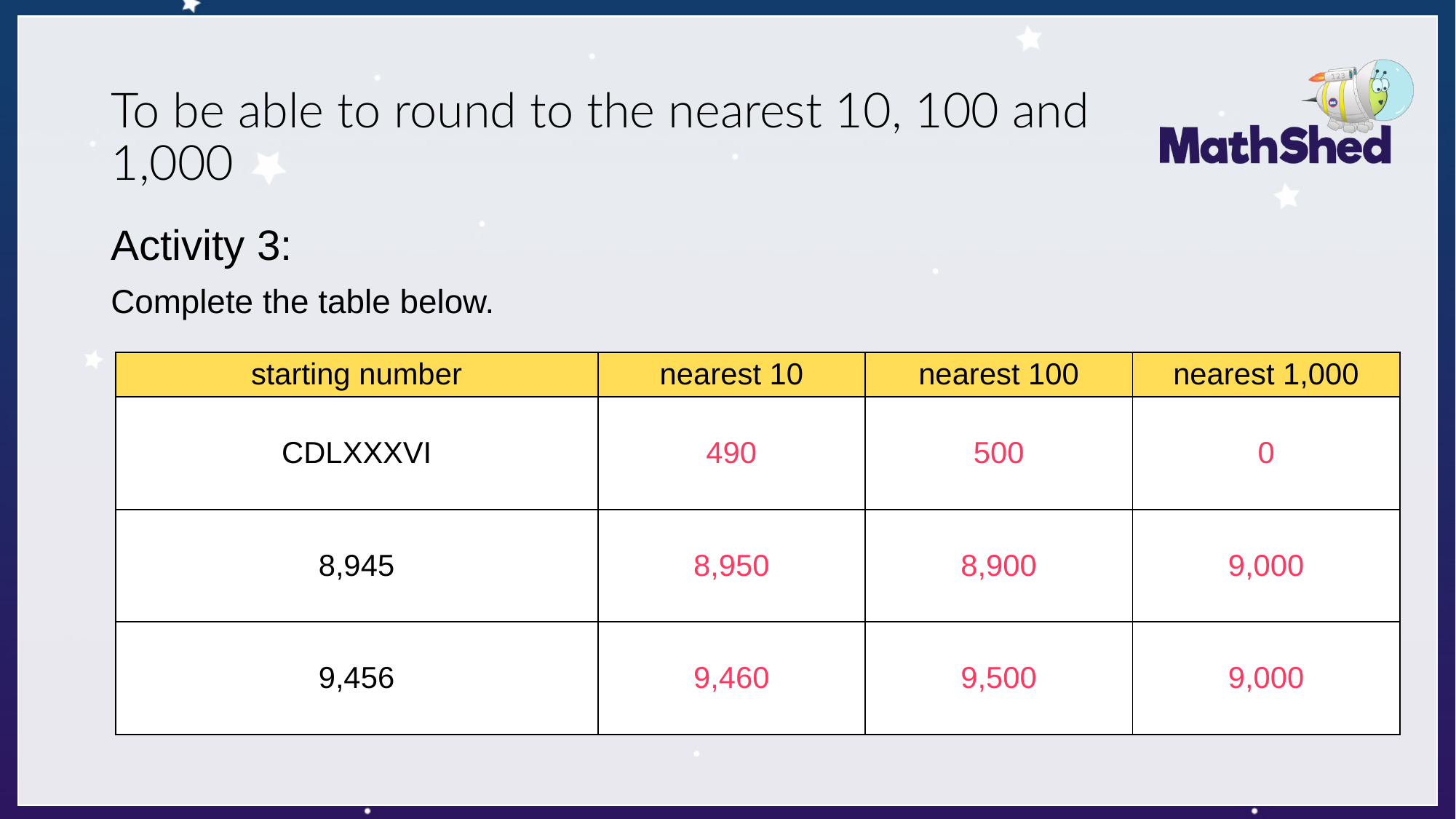

# To be able to round to the nearest 10, 100 and 1,000
Activity 3:
Complete the table below.

| starting number | nearest 10 | nearest 100 | nearest 1,000 |
| --- | --- | --- | --- |
| CDLXXXVI | 490 | 500 | 0 |
| 8,945 | 8,950 | 8,900 | 9,000 |
| 9,456 | 9,460 | 9,500 | 9,000 |